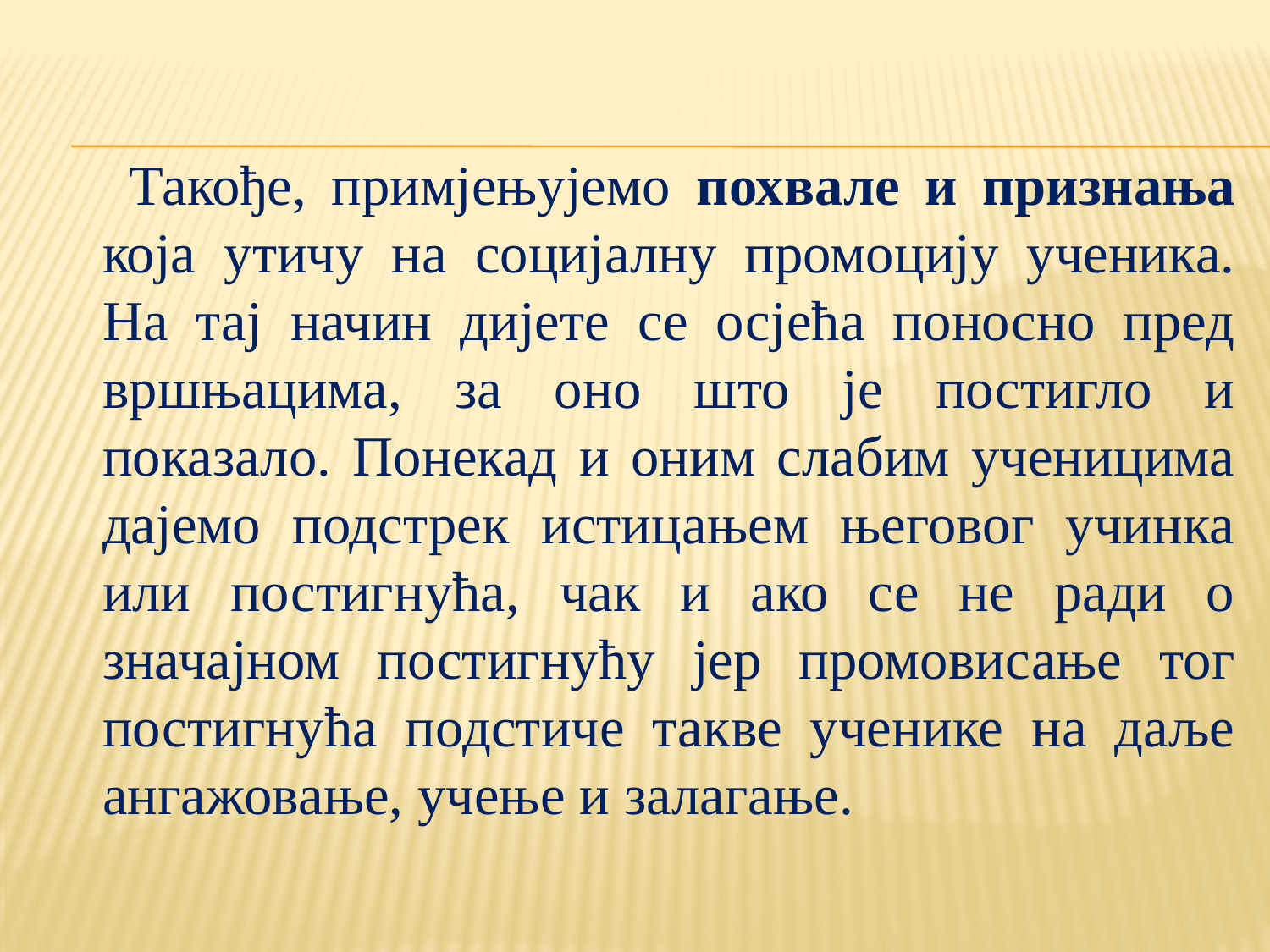

#

   Такође, примјењујемо похвале и признања која утичу на социјалну промоцију ученика. На тај начин дијете се осјећа поносно пред вршњацима, за оно што је постигло и показало. Понекад и оним слабим ученицима дајемо подстрек истицањем његовог учинка или постигнућа, чак и ако се не ради о значајном постигнућу јер промовисање тог постигнућа подстиче такве ученике на даље ангажовање, учење и залагање.